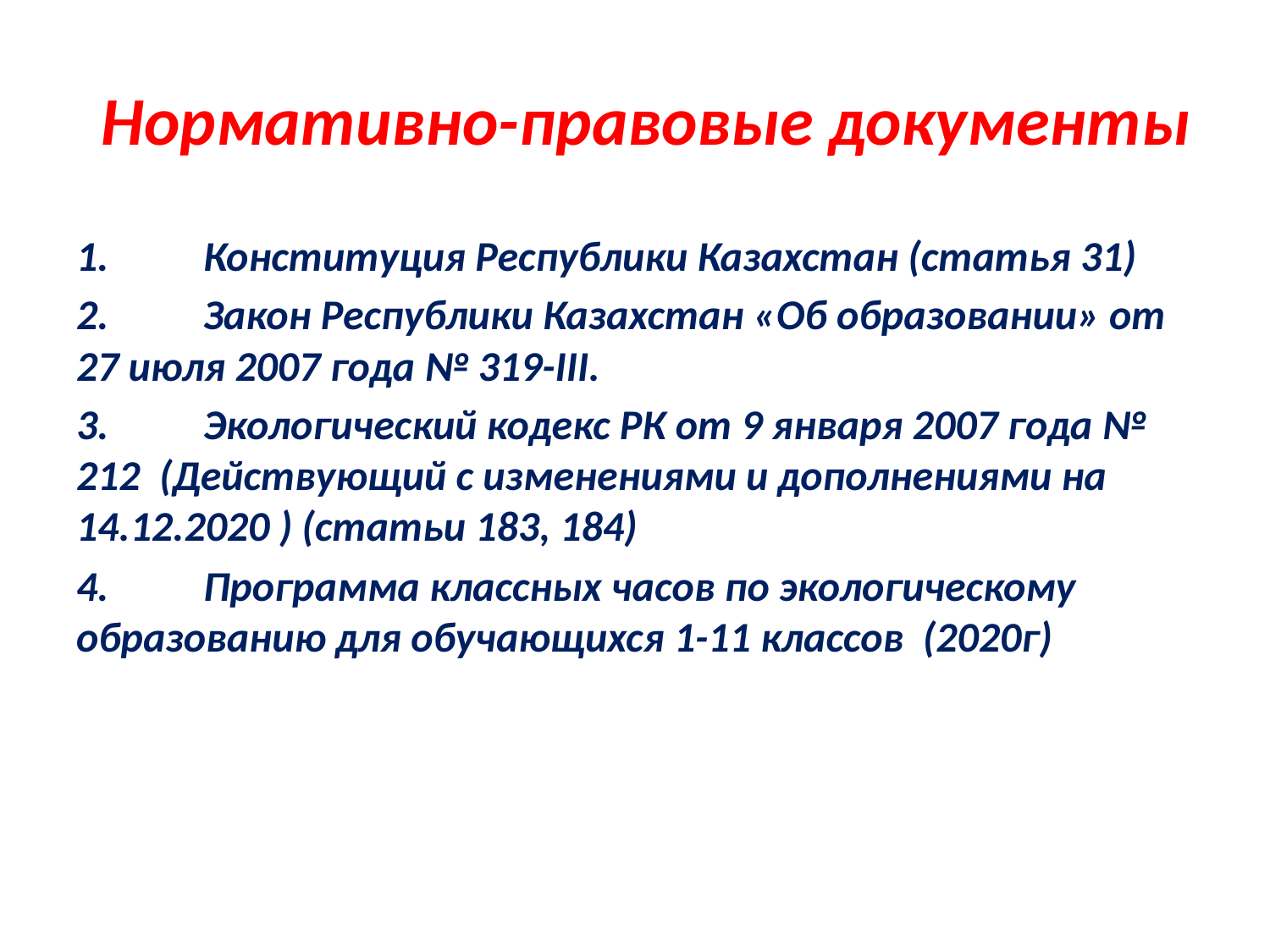

# Нормативно-правовые документы
1.	Конституция Республики Казахстан (статья 31)
2.	Закон Республики Казахстан «Об образовании» от 27 июля 2007 года № 319-III.
3.	Экологический кодекс РК от 9 января 2007 года № 212  (Действующий с изменениями и дополнениями на 14.12.2020 ) (статьи 183, 184)
4.	Программа классных часов по экологическому образованию для обучающихся 1-11 классов  (2020г)